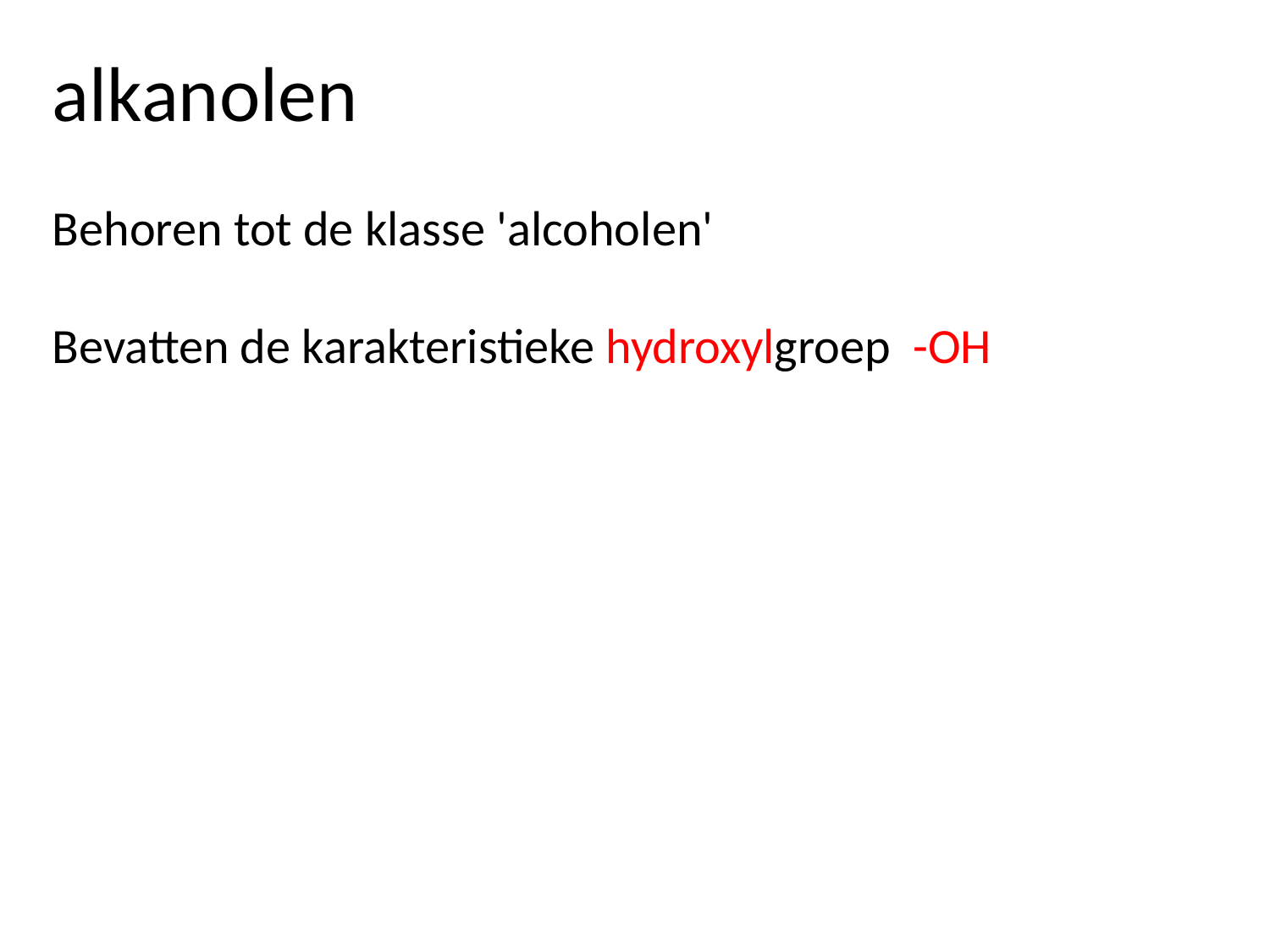

alkanolen

Behoren tot de klasse 'alcoholen'

Bevatten de karakteristieke hydroxylgroep  -OH